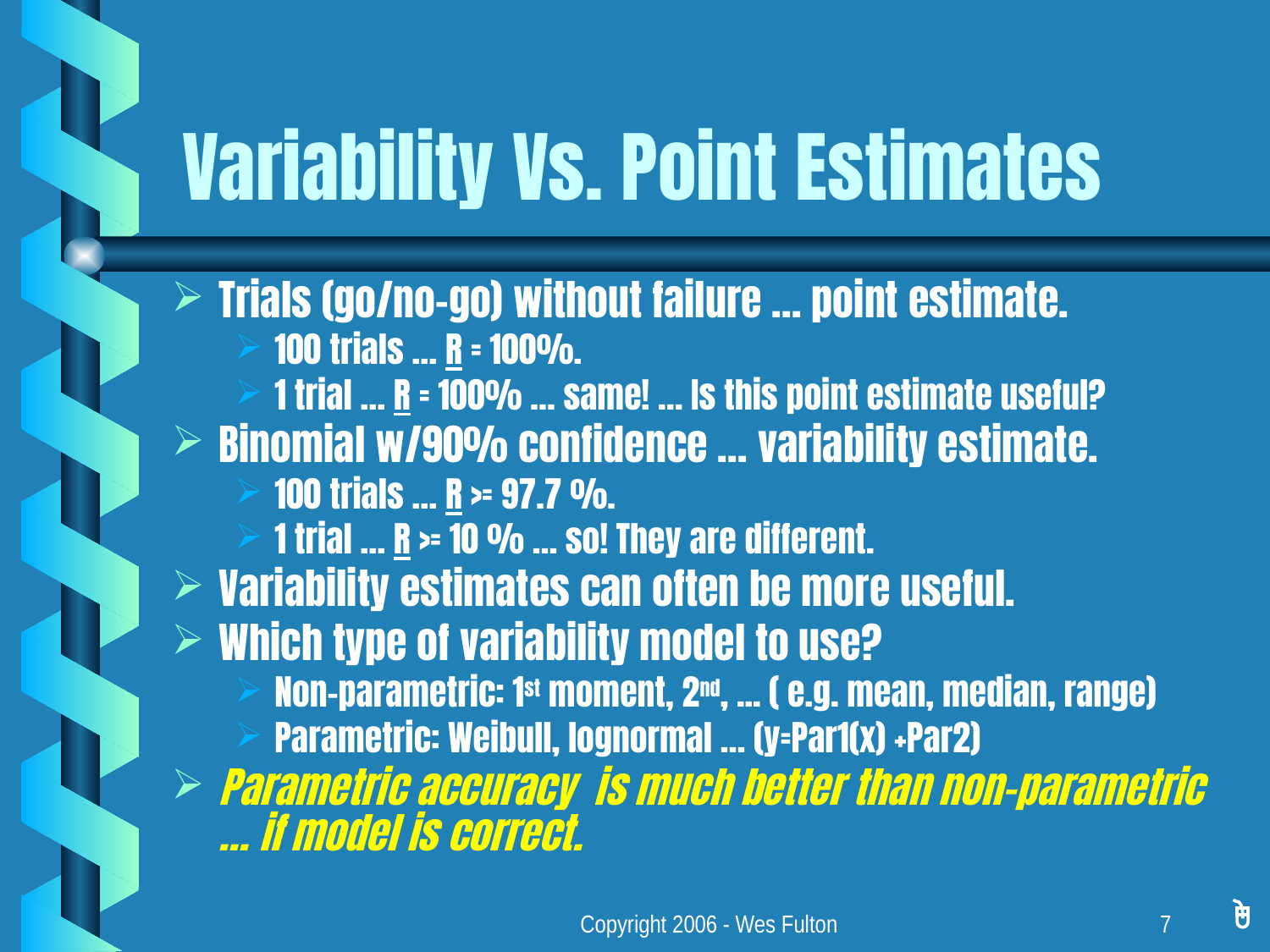

# Variability Vs. Point Estimates
Trials (go/no-go) without failure … point estimate.
100 trials … R = 100%.
1 trial … R = 100% … same! … Is this point estimate useful?
Binomial w/90% confidence … variability estimate.
100 trials … R >= 97.7 %.
1 trial … R >= 10 % … so! They are different.
Variability estimates can often be more useful.
Which type of variability model to use?
Non-parametric: 1st moment, 2nd, ... ( e.g. mean, median, range)
Parametric: Weibull, lognormal … (y=Par1(x) +Par2)
Parametric accuracy  is much better than non-parametric … if model is correct.
Copyright 2006 - Wes Fulton
7